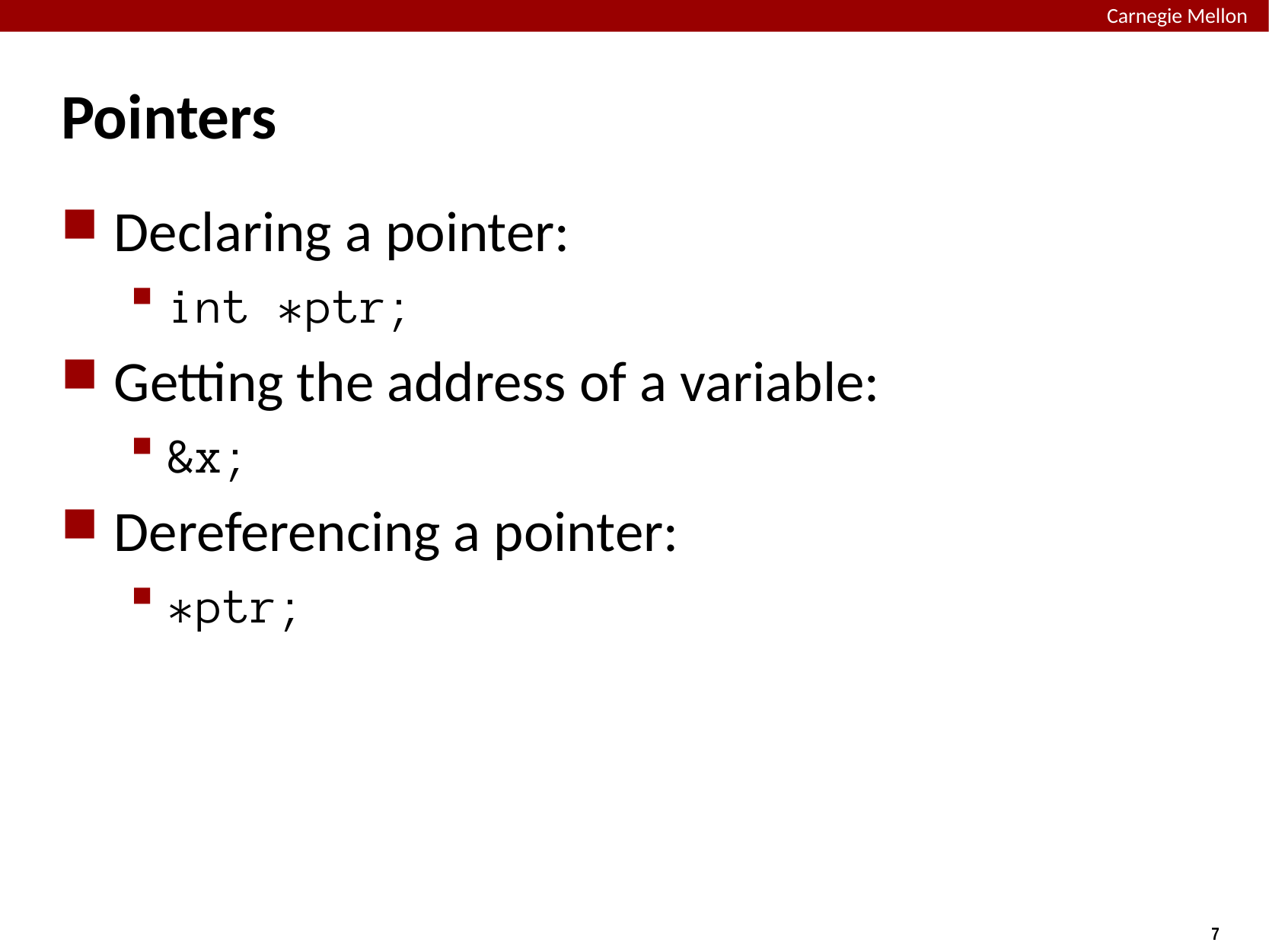

# Pointers
Declaring a pointer:
int *ptr;
Getting the address of a variable:
&x;
Dereferencing a pointer:
*ptr;